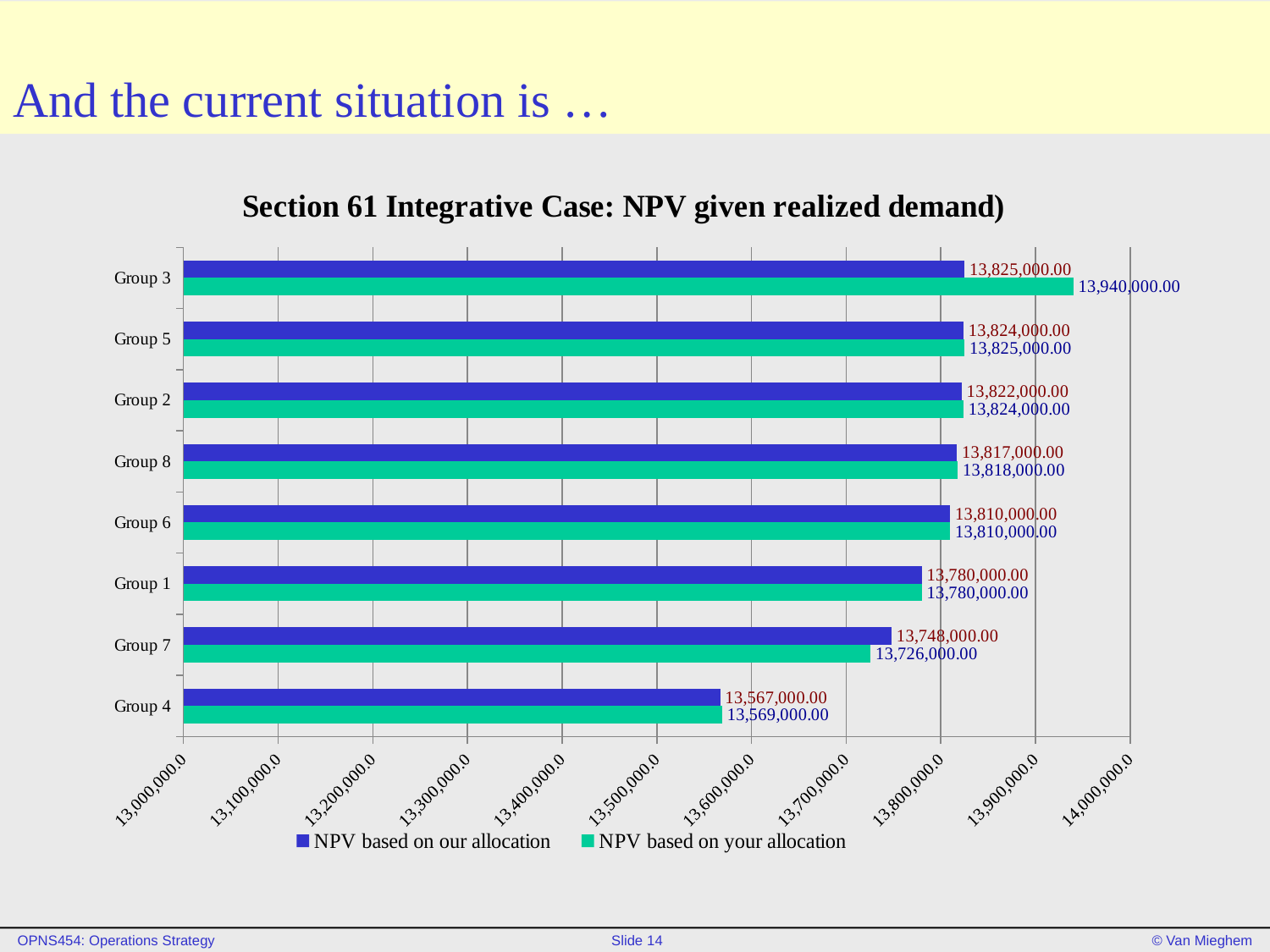

# And the current situation is …

### Chart: Section 61 Integrative Case: NPV given realized demand)

| Category | NPV based on your allocation | NPV based on our allocation |
|---|---|---|
| Group 4 | 13569000.0 | 13567000.0 |
| Group 7 | 13726000.0 | 13748000.0 |
| Group 1 | 13780000.0 | 13780000.0 |
| Group 6 | 13810000.0 | 13810000.0 |
| Group 8 | 13818000.0 | 13817000.0 |
| Group 2 | 13824000.0 | 13822000.0 |
| Group 5 | 13825000.0 | 13824000.0 |
| Group 3 | 13940000.0 | 13825000.0 |